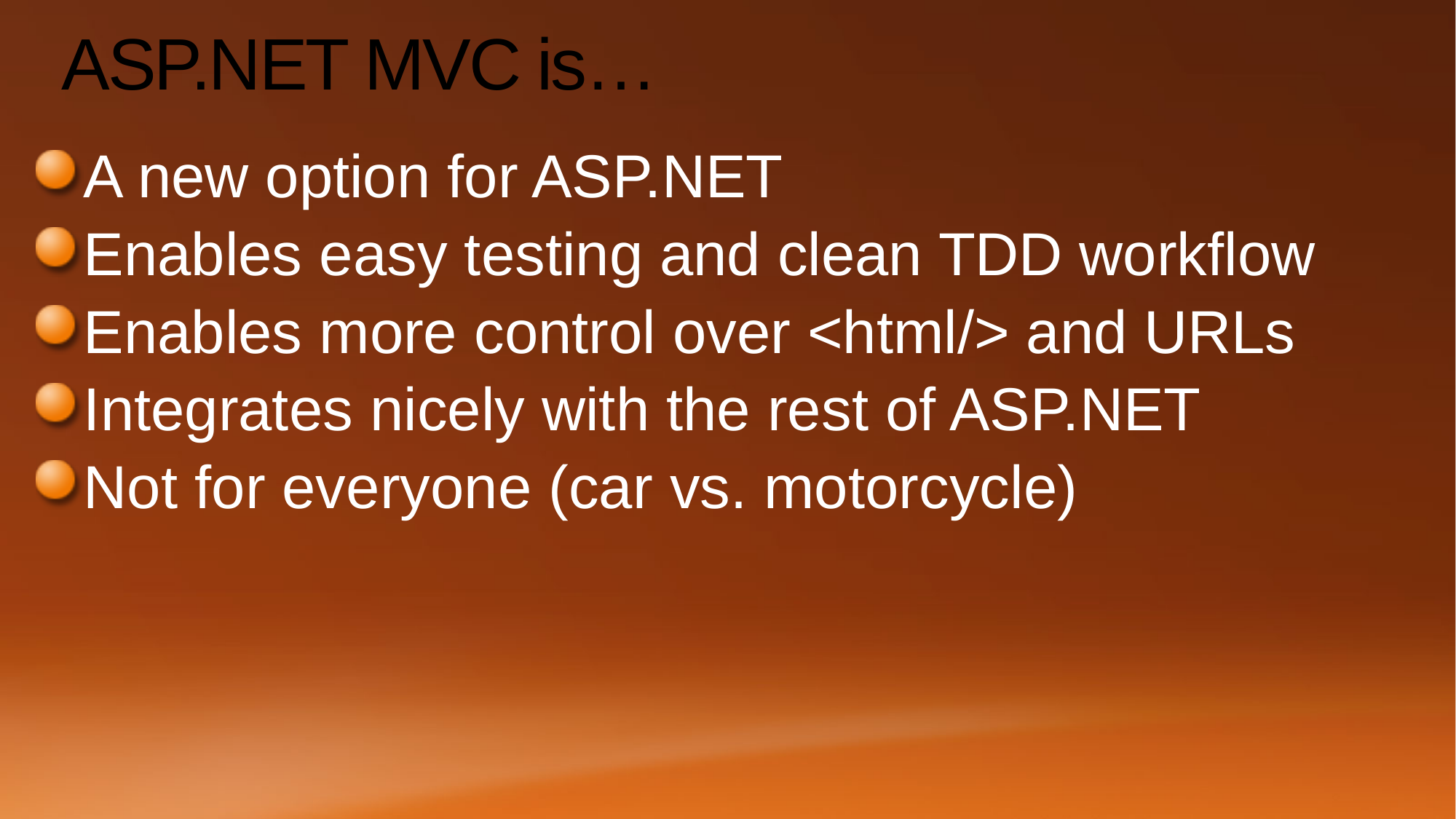

# ASP.NET MVC is…
A new option for ASP.NET
Enables easy testing and clean TDD workflow
Enables more control over <html/> and URLs
Integrates nicely with the rest of ASP.NET
Not for everyone (car vs. motorcycle)